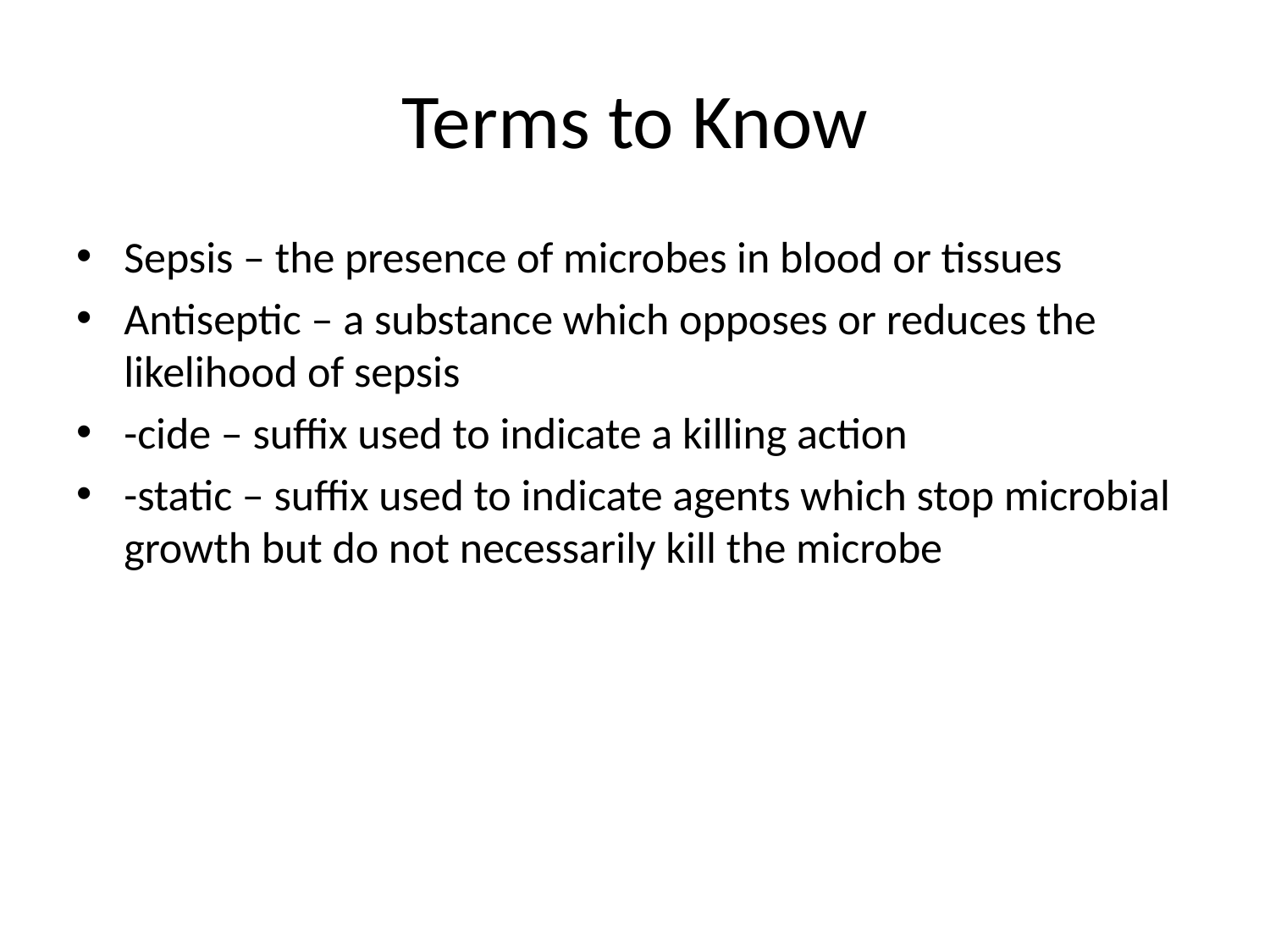

# Terms to Know
Sepsis – the presence of microbes in blood or tissues
Antiseptic – a substance which opposes or reduces the likelihood of sepsis
-cide – suffix used to indicate a killing action
-static – suffix used to indicate agents which stop microbial growth but do not necessarily kill the microbe